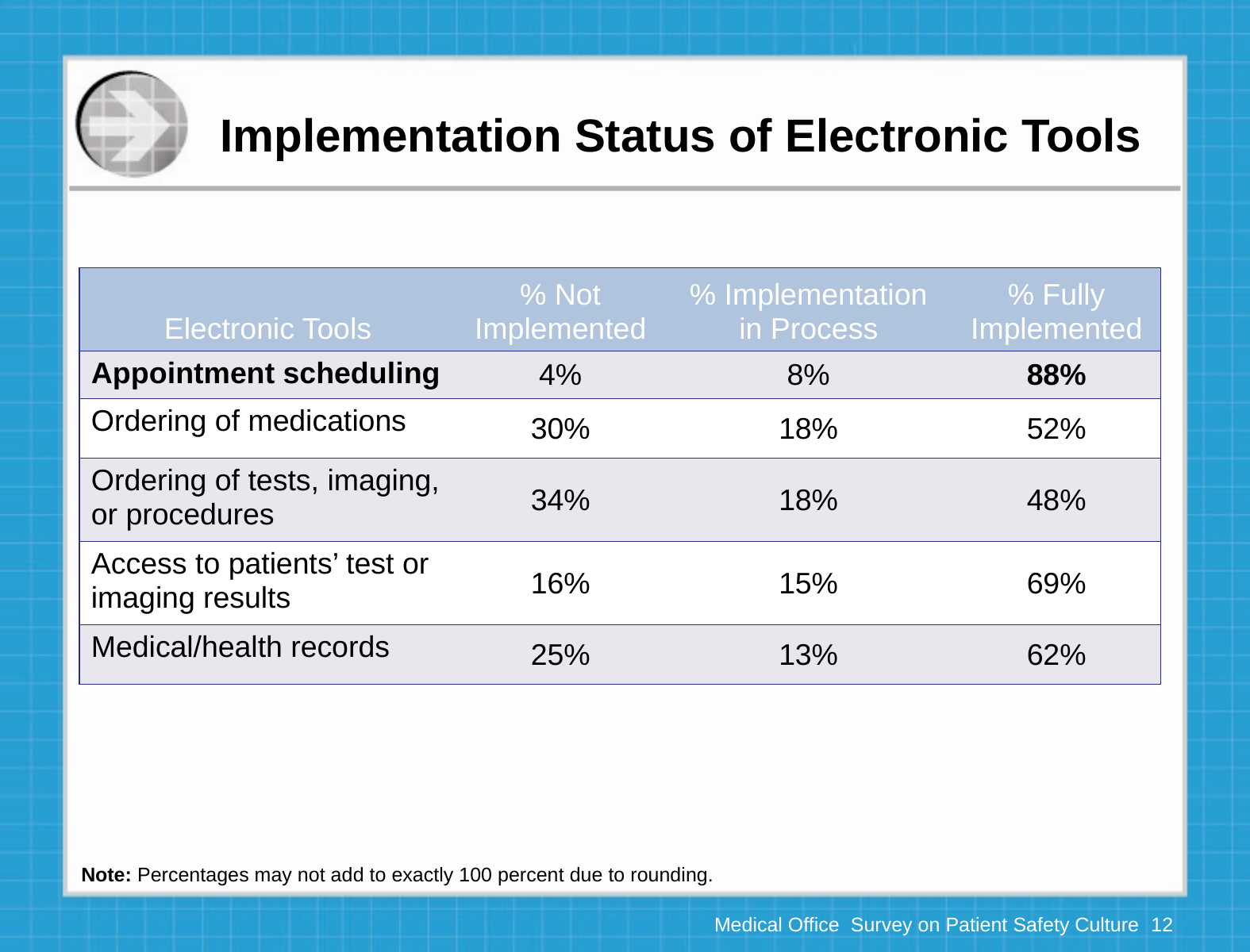

# Implementation Status of Electronic Tools
| Electronic Tools | % Not Implemented | % Implementation in Process | % Fully Implemented |
| --- | --- | --- | --- |
| Appointment scheduling | 4% | 8% | 88% |
| Ordering of medications | 30% | 18% | 52% |
| Ordering of tests, imaging, or procedures | 34% | 18% | 48% |
| Access to patients’ test or imaging results | 16% | 15% | 69% |
| Medical/health records | 25% | 13% | 62% |
Note: Percentages may not add to exactly 100 percent due to rounding.